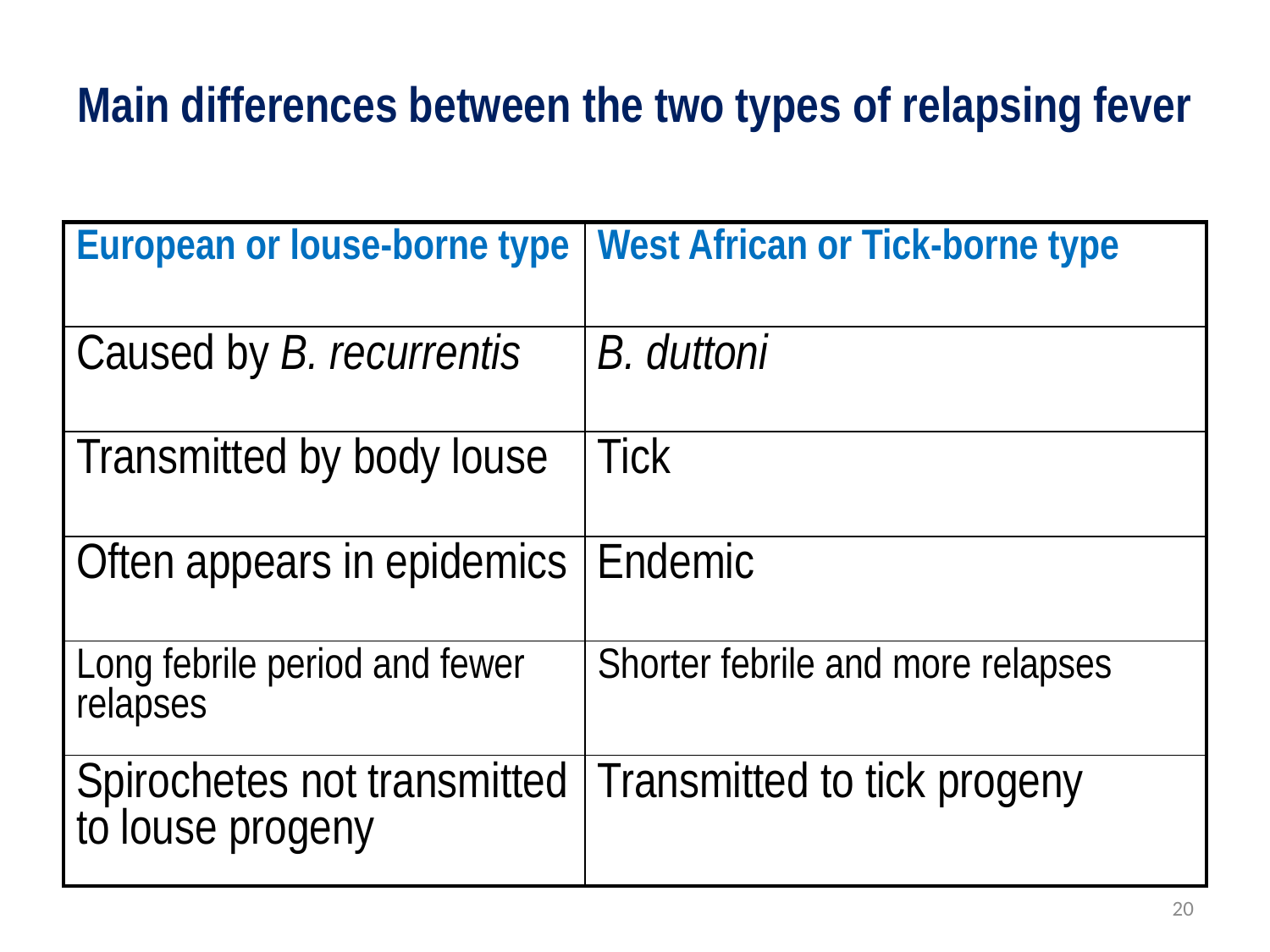

# Main differences between the two types of relapsing fever
| European or louse-borne type | West African or Tick-borne type |
| --- | --- |
| Caused by B. recurrentis | B. duttoni |
| Transmitted by body louse | Tick |
| Often appears in epidemics | Endemic |
| Long febrile period and fewer relapses | Shorter febrile and more relapses |
| Spirochetes not transmitted to louse progeny | Transmitted to tick progeny |

20